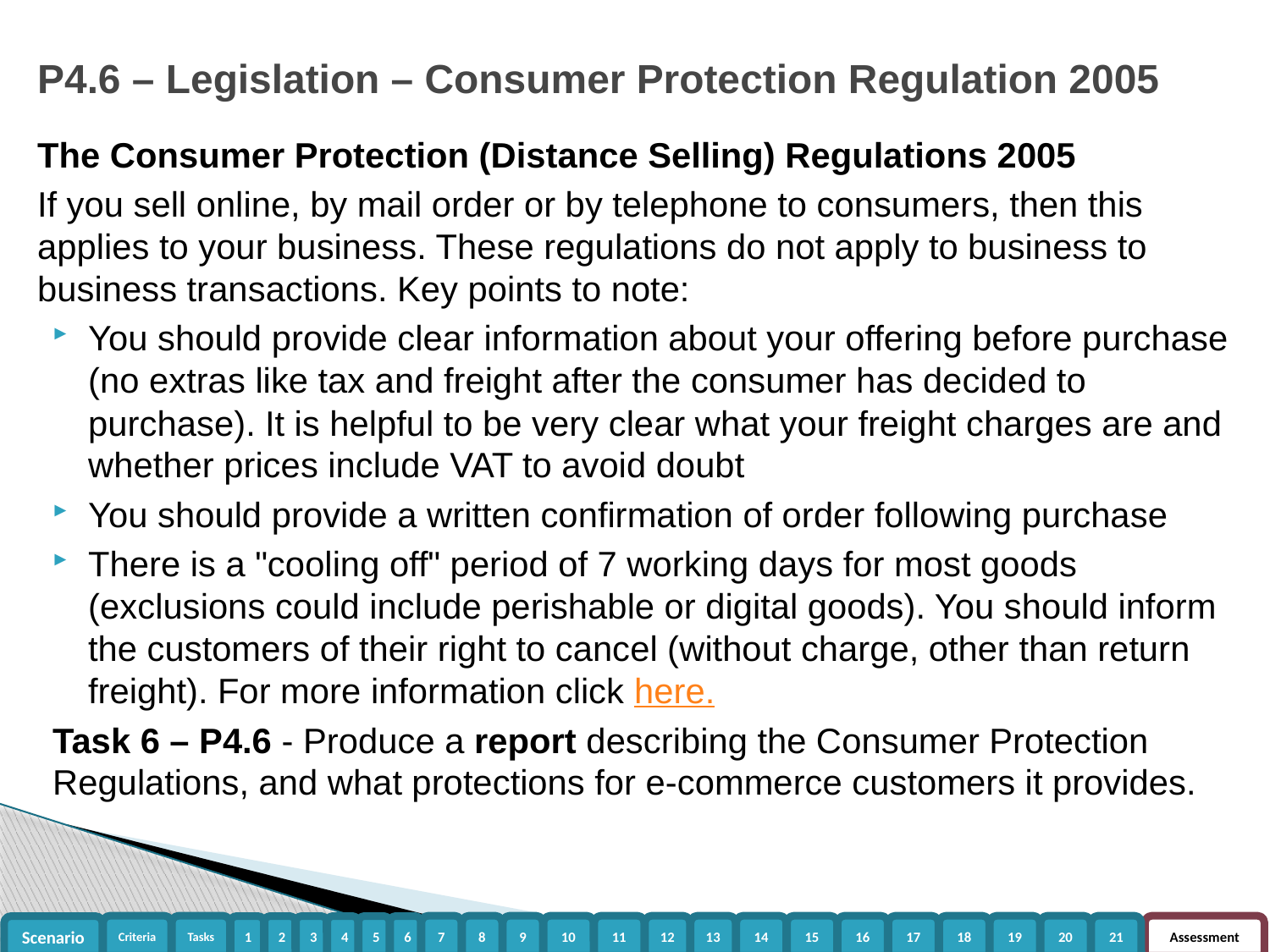

# P4.6 – Legislation – Consumer Protection Regulation 2005
The Consumer Protection (Distance Selling) Regulations 2005
If you sell online, by mail order or by telephone to consumers, then this applies to your business. These regulations do not apply to business to business transactions. Key points to note:
You should provide clear information about your offering before purchase (no extras like tax and freight after the consumer has decided to purchase). It is helpful to be very clear what your freight charges are and whether prices include VAT to avoid doubt
You should provide a written confirmation of order following purchase
There is a "cooling off" period of 7 working days for most goods (exclusions could include perishable or digital goods). You should inform the customers of their right to cancel (without charge, other than return freight). For more information click here.
Task 6 – P4.6 - Produce a report describing the Consumer Protection Regulations, and what protections for e-commerce customers it provides.